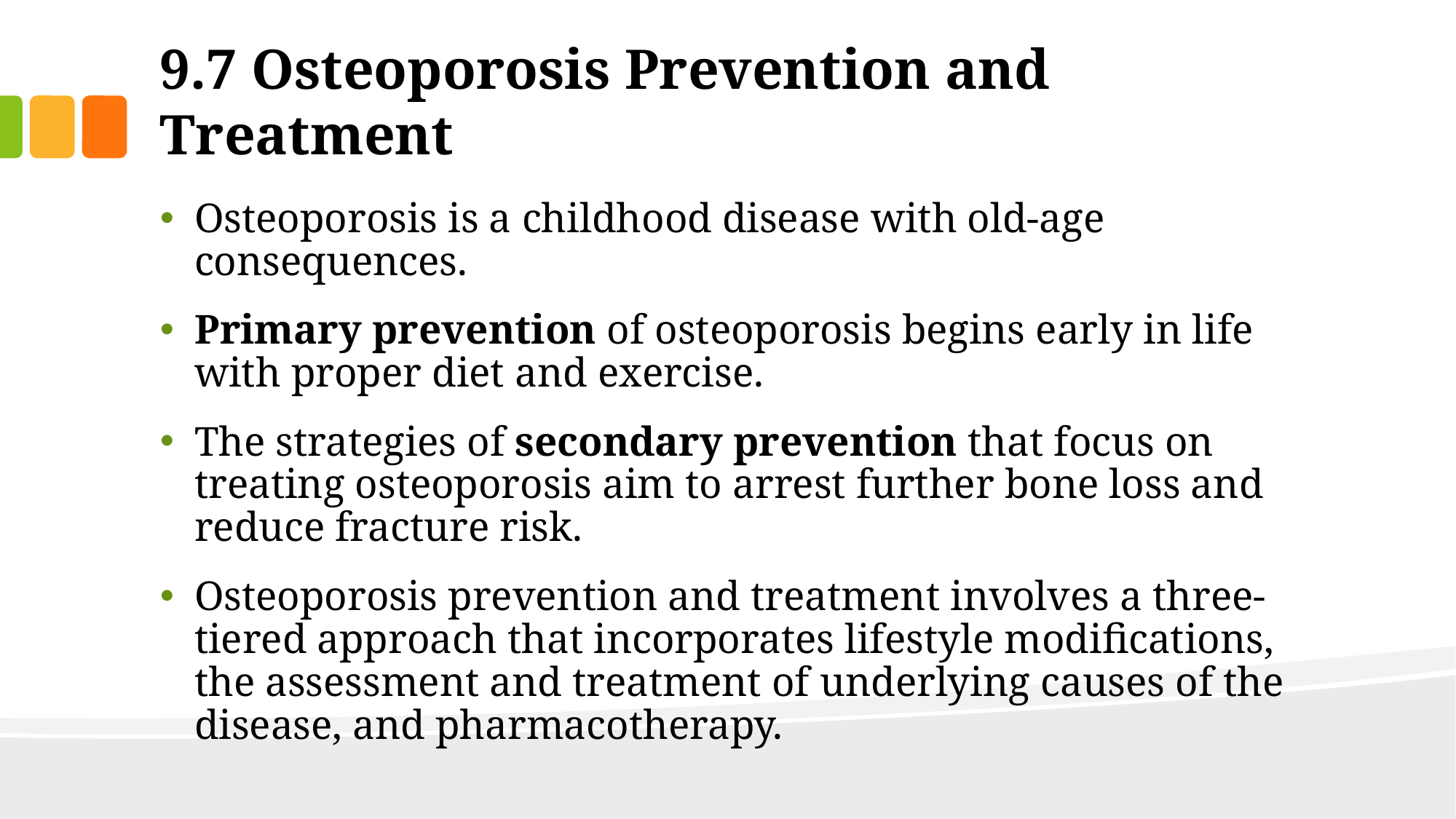

# 9.7 Osteoporosis Prevention and Treatment
Osteoporosis is a childhood disease with old-age consequences.
Primary prevention of osteoporosis begins early in life with proper diet and exercise.
The strategies of secondary prevention that focus on treating osteoporosis aim to arrest further bone loss and reduce fracture risk.
Osteoporosis prevention and treatment involves a three-tiered approach that incorporates lifestyle modifications, the assessment and treatment of underlying causes of the disease, and pharmacotherapy.